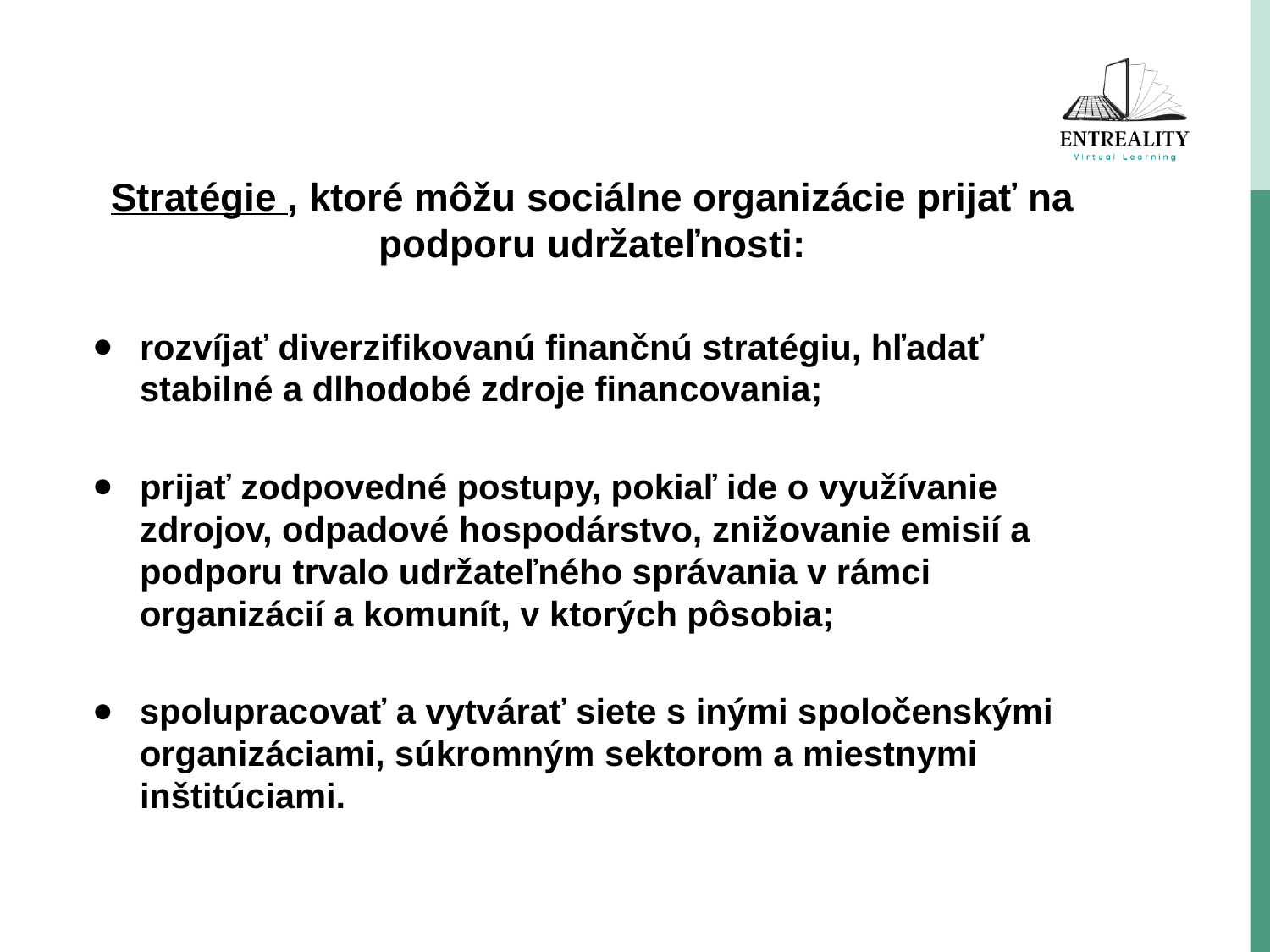

Stratégie , ktoré môžu sociálne organizácie prijať na podporu udržateľnosti:

rozvíjať diverzifikovanú finančnú stratégiu, hľadať stabilné a dlhodobé zdroje financovania;

prijať zodpovedné postupy, pokiaľ ide o využívanie zdrojov, odpadové hospodárstvo, znižovanie emisií a podporu trvalo udržateľného správania v rámci organizácií a komunít, v ktorých pôsobia;

spolupracovať a vytvárať siete s inými spoločenskými organizáciami, súkromným sektorom a miestnymi inštitúciami.